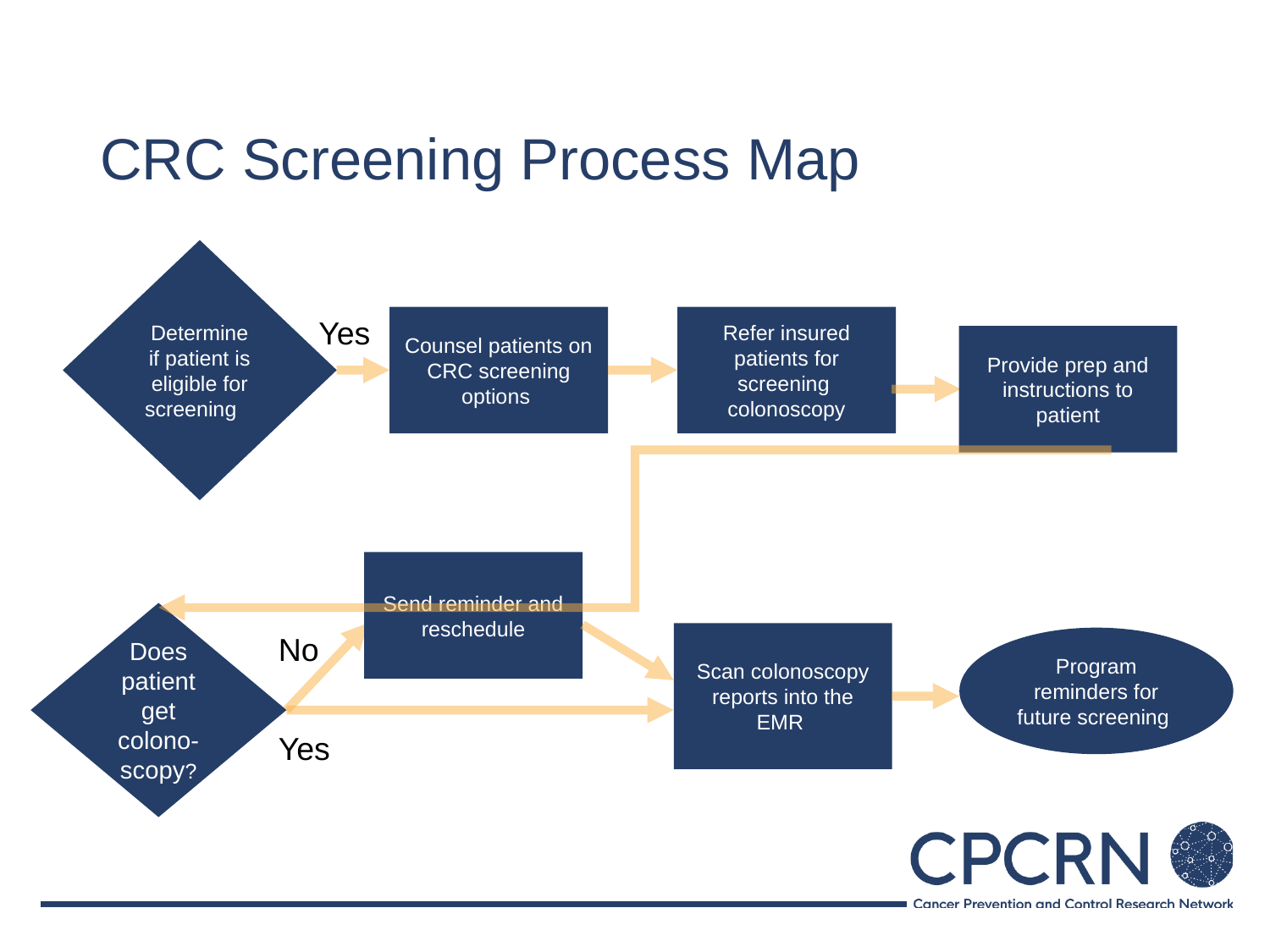

# CRC Screening Process Map
Determine if patient is eligible for screening
Yes
Counsel patients on CRC screening options
Refer insured patients for screening  colonoscopy
Provide prep and instructions to patient
Send reminder and reschedule
Does patient get colono-scopy?
Scan colonoscopy reports into the EMR
No
Program reminders for future screening
Yes